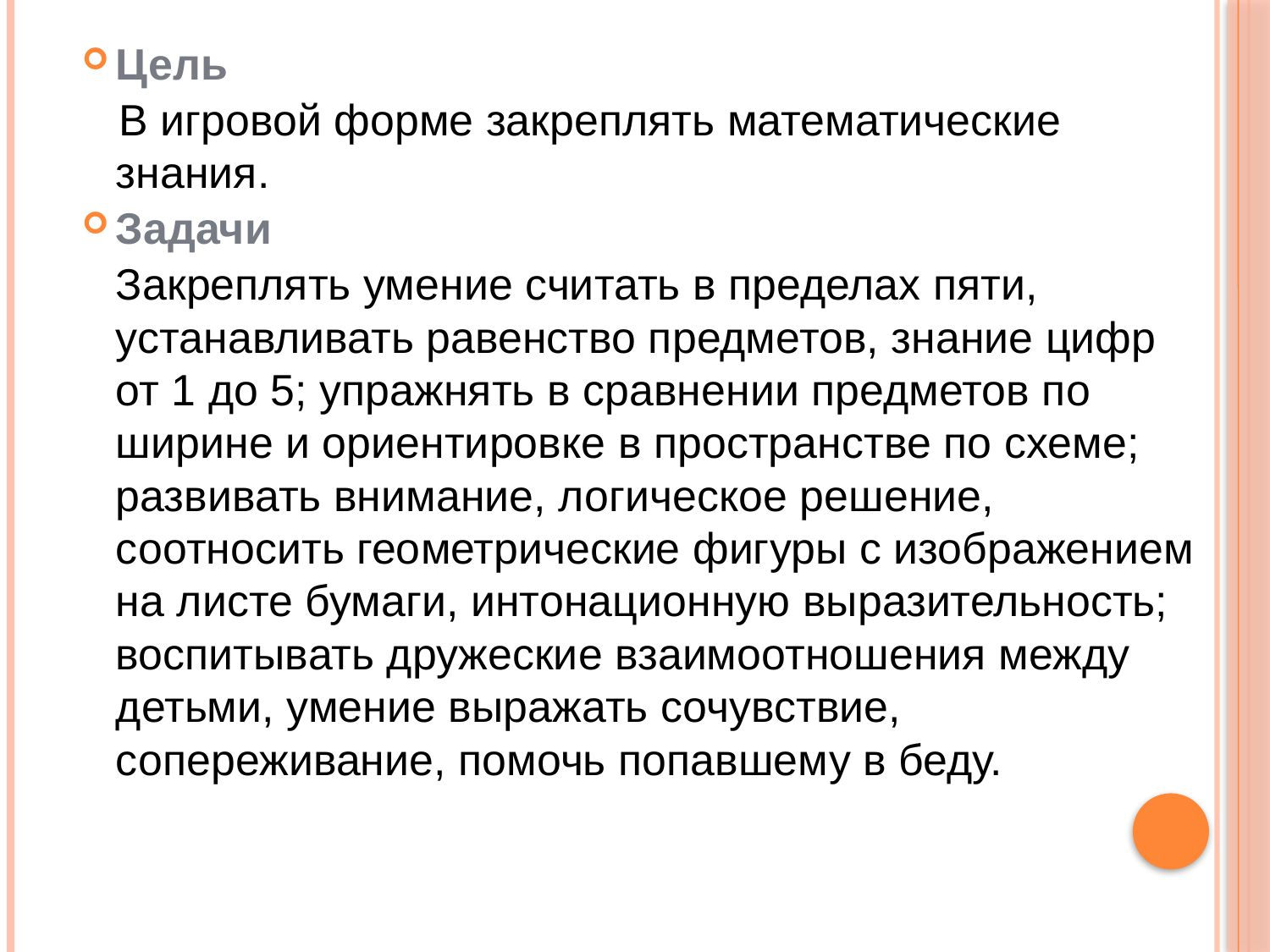

Цель
   В игровой форме закреплять математические знания.
Задачи
	Закреплять умение считать в пределах пяти, устанавливать равенство предметов, знание цифр от 1 до 5; упражнять в сравнении предметов по ширине и ориентировке в пространстве по схеме; развивать внимание, логическое решение, соотносить геометрические фигуры с изображением на листе бумаги, интонационную выразительность; воспитывать дружеские взаимоотношения между детьми, умение выражать сочувствие, сопереживание, помочь попавшему в беду.